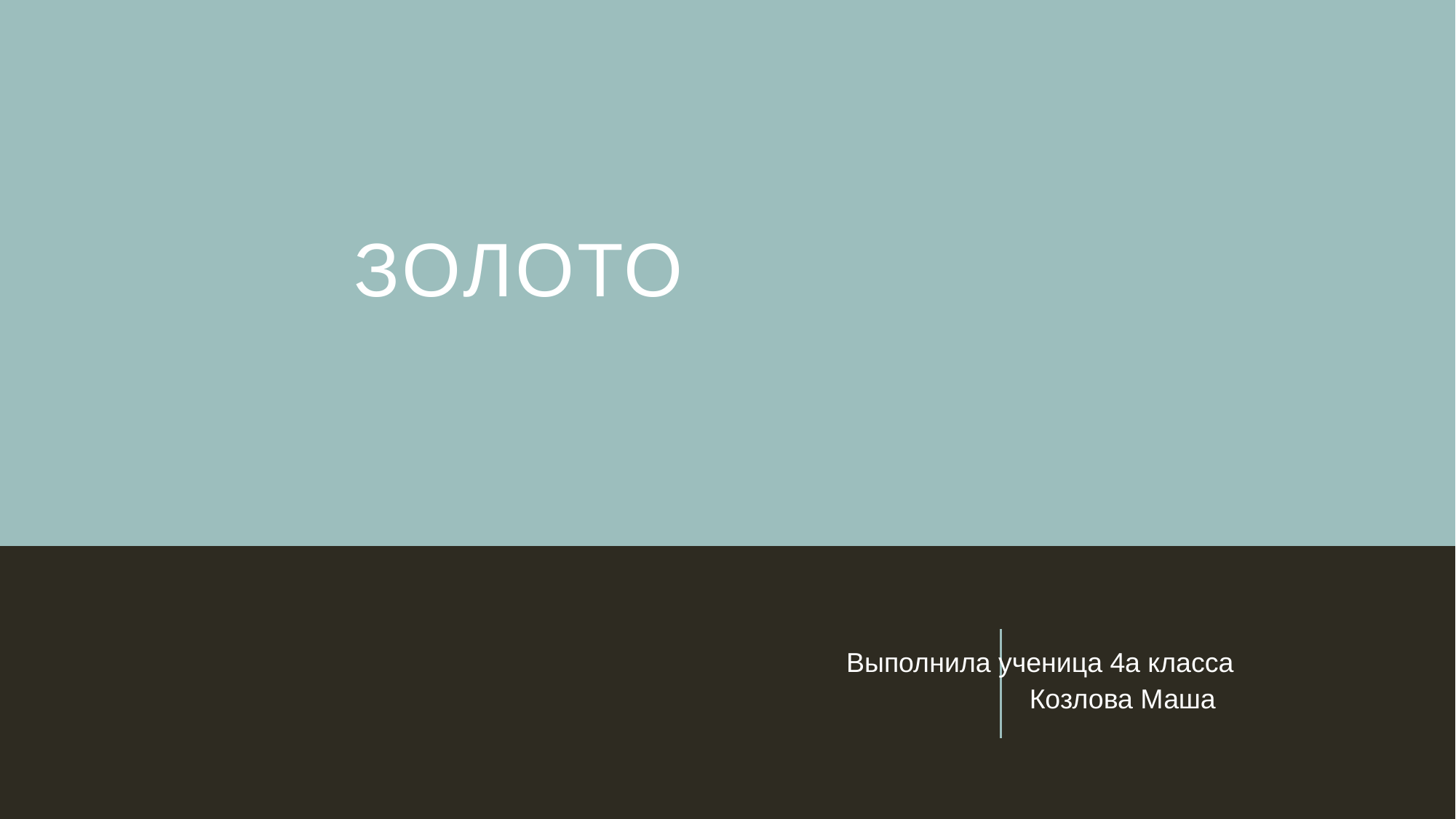

# Золото
Выполнила ученица 4а класса
Козлова Маша